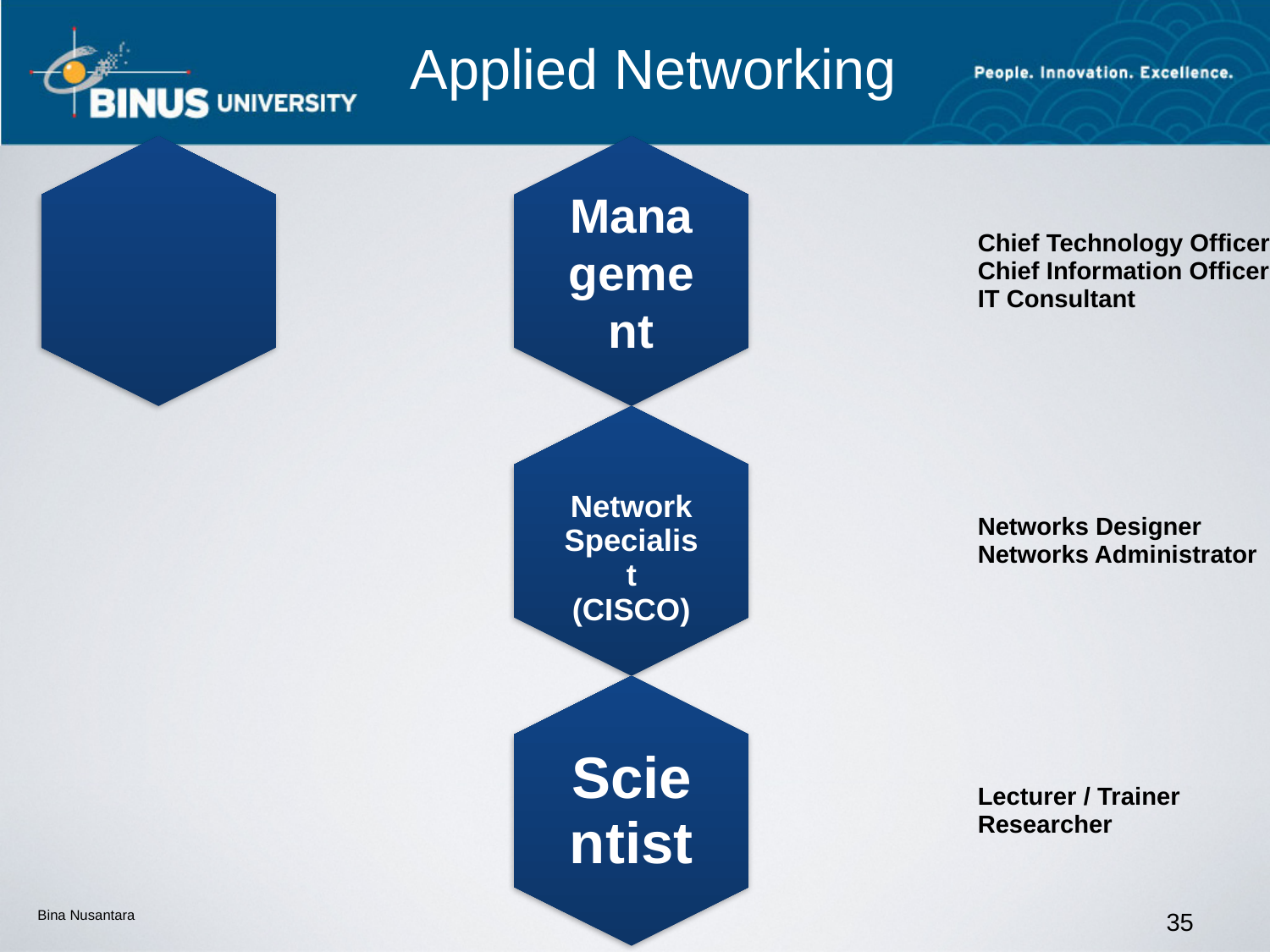

Applied Networking
  Network Specialist
(CISCO)
Scientist
Lecturer / Trainer
Researcher
IT Consultant
Management
Chief Technology Officer
Chief Information Officer
Networks Designer
Networks Administrator
Bina Nusantara
35